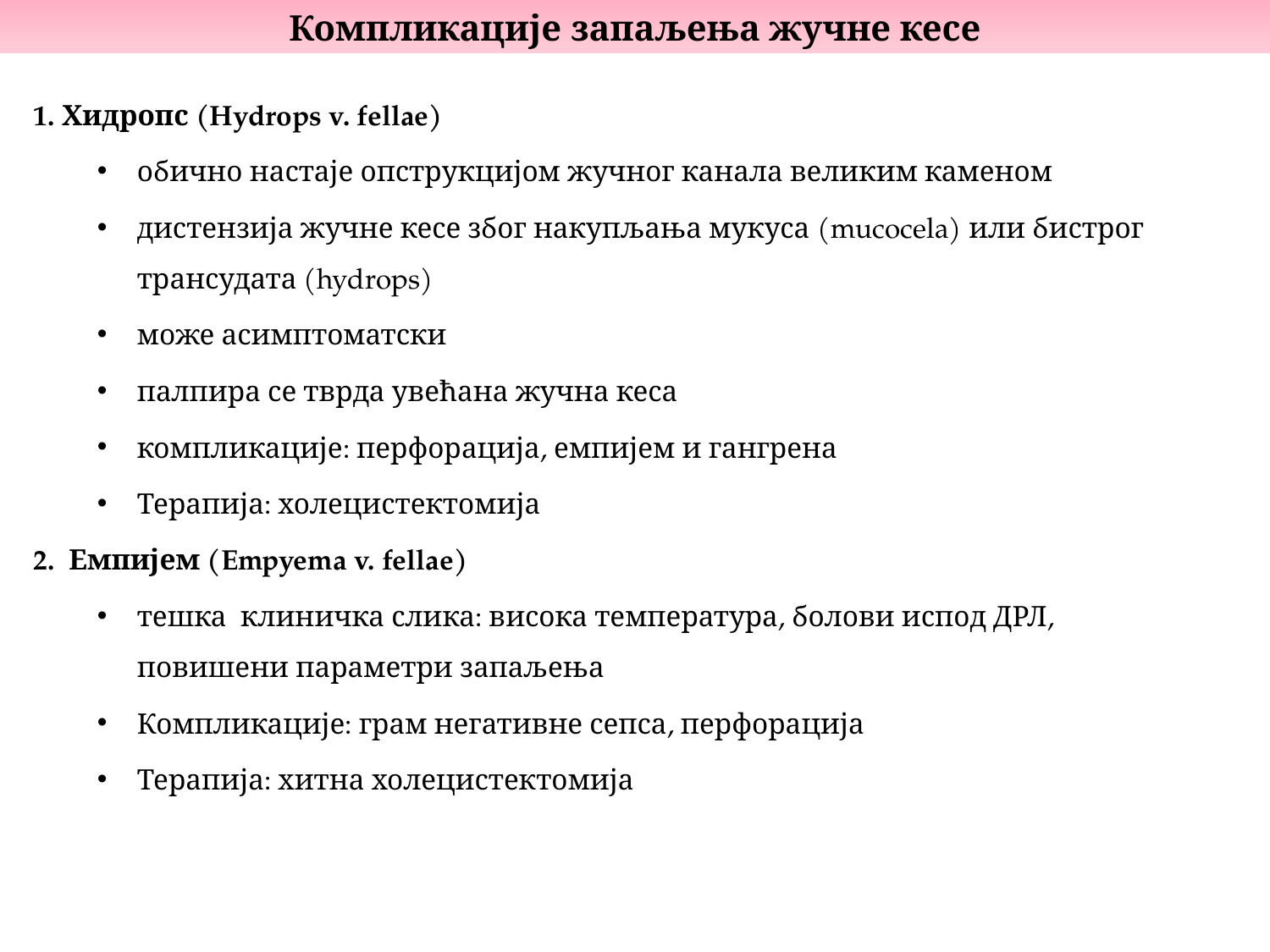

Компликације запаљења жучне кесе
1. Хидропс (Hydrops v. fellae)
обично настаје опструкцијом жучног канала великим каменом
дистензија жучне кесе због накупљања мукуса (mucocela) или бистрог трансудата (hydrops)
може асимптоматски
палпира се тврда увећана жучна кеса
компликације: перфорација, емпијем и гангрена
Терапија: холецистектомија
2.  Емпијем (Empyema v. fellae)
тешка  клиничка слика: висока температура, болови испод ДРЛ, повишени параметри запаљења
Компликације: грам негативне сепса, перфорација
Терапија: хитна холецистектомија